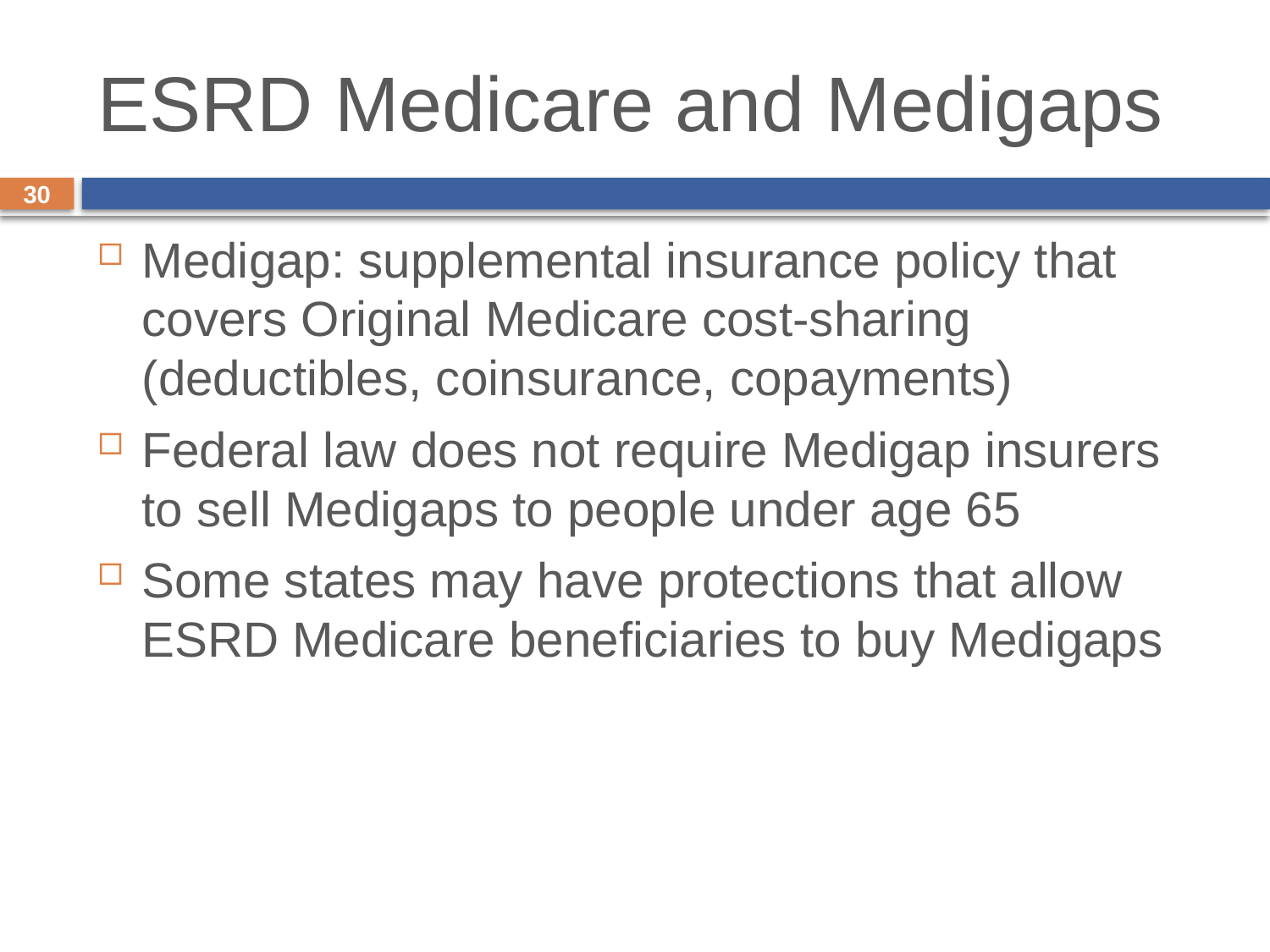

# ESRD Medicare and Medigaps
30
Medigap: supplemental insurance policy that covers Original Medicare cost-sharing (deductibles, coinsurance, copayments)
Federal law does not require Medigap insurers to sell Medigaps to people under age 65
Some states may have protections that allow ESRD Medicare beneficiaries to buy Medigaps